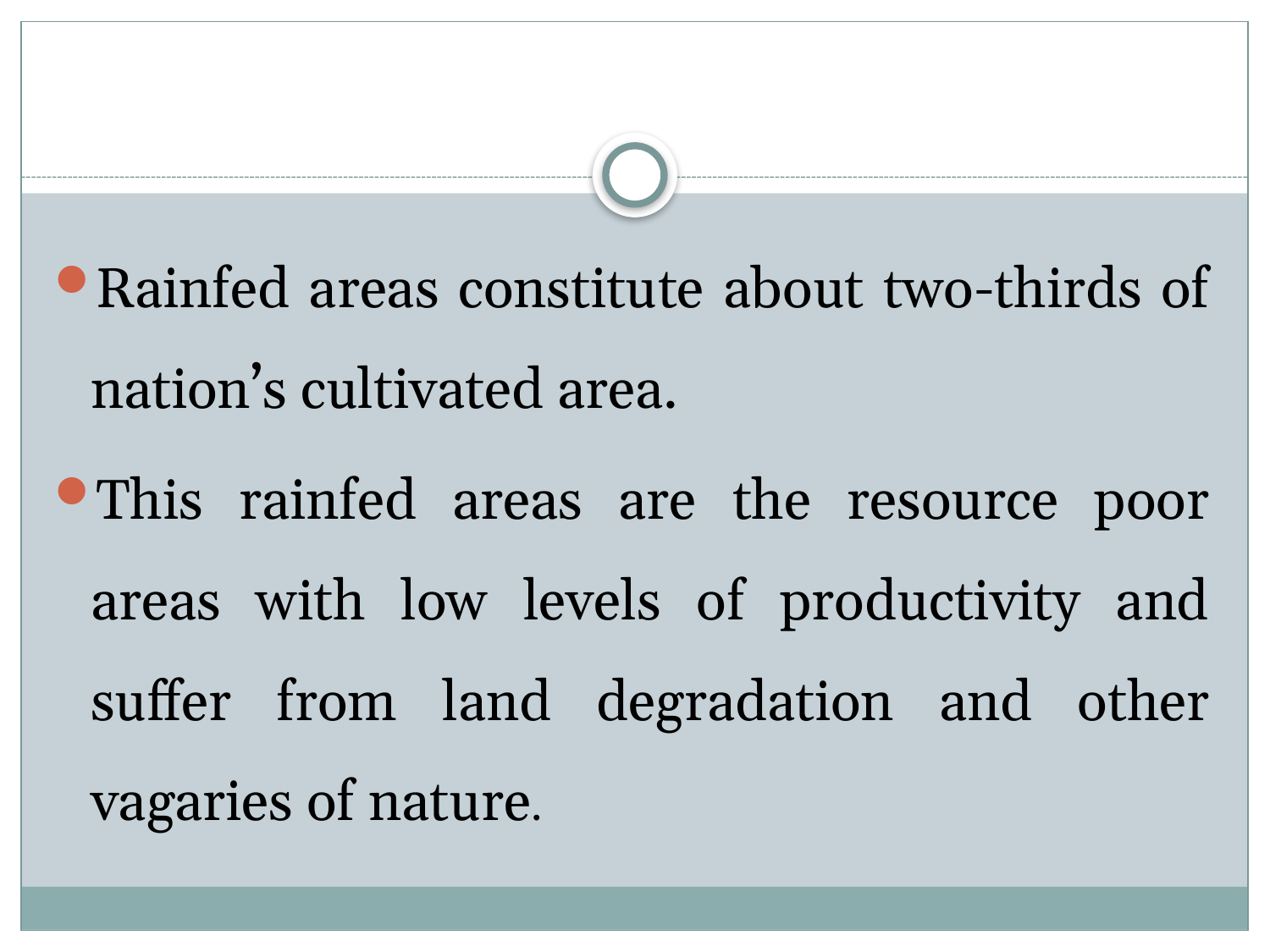

#
Rainfed areas constitute about two-thirds of nation’s cultivated area.
This rainfed areas are the resource poor areas with low levels of productivity and suffer from land degradation and other vagaries of nature.